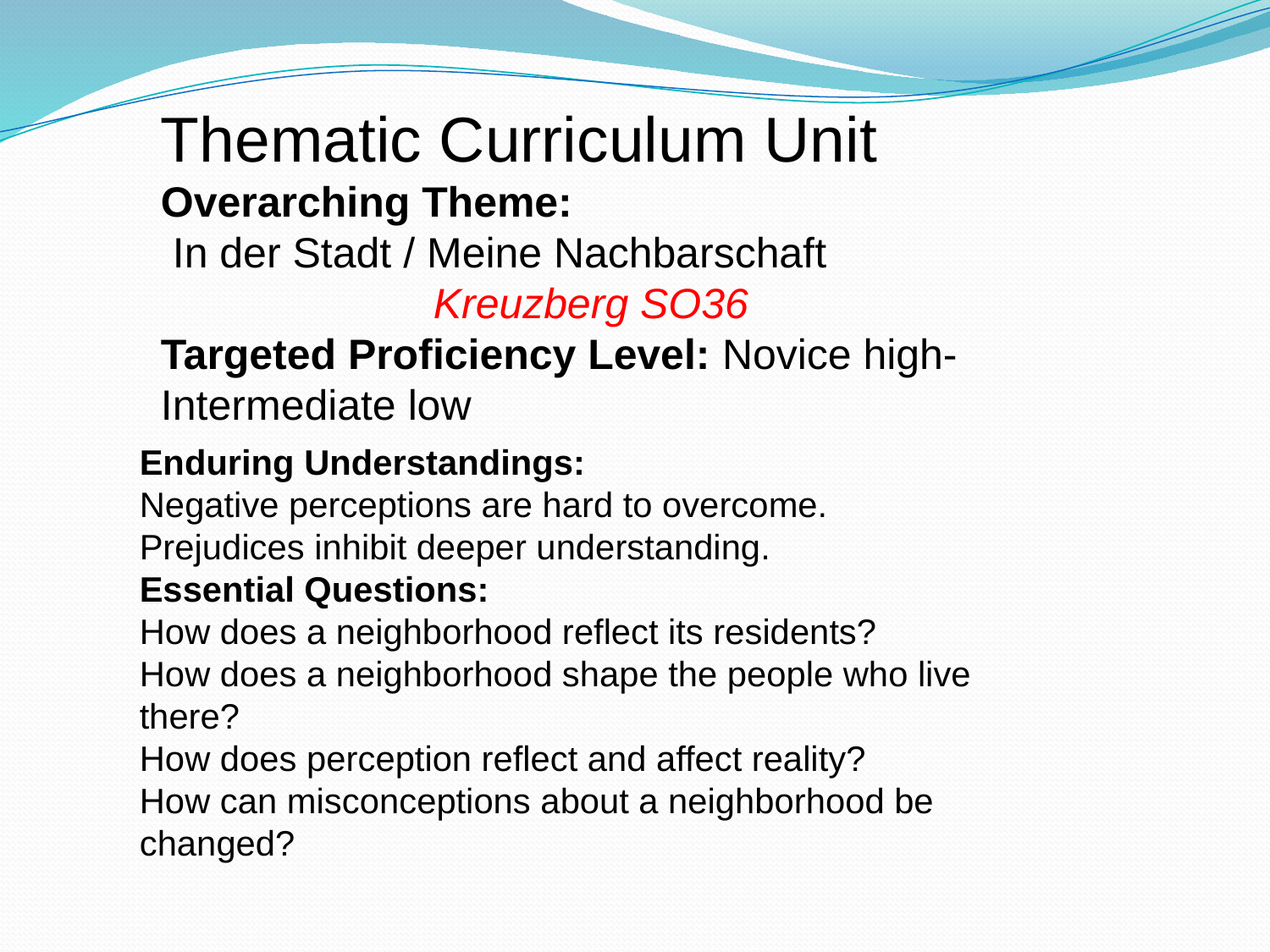

Thematic Curriculum Unit
Overarching Theme:
 In der Stadt / Meine Nachbarschaft
                       Kreuzberg SO36
Targeted Proficiency Level: Novice high-Intermediate low
Enduring Understandings:
Negative perceptions are hard to overcome.
Prejudices inhibit deeper understanding.
Essential Questions:
How does a neighborhood reflect its residents?
How does a neighborhood shape the people who live there?
How does perception reflect and affect reality?
How can misconceptions about a neighborhood be changed?